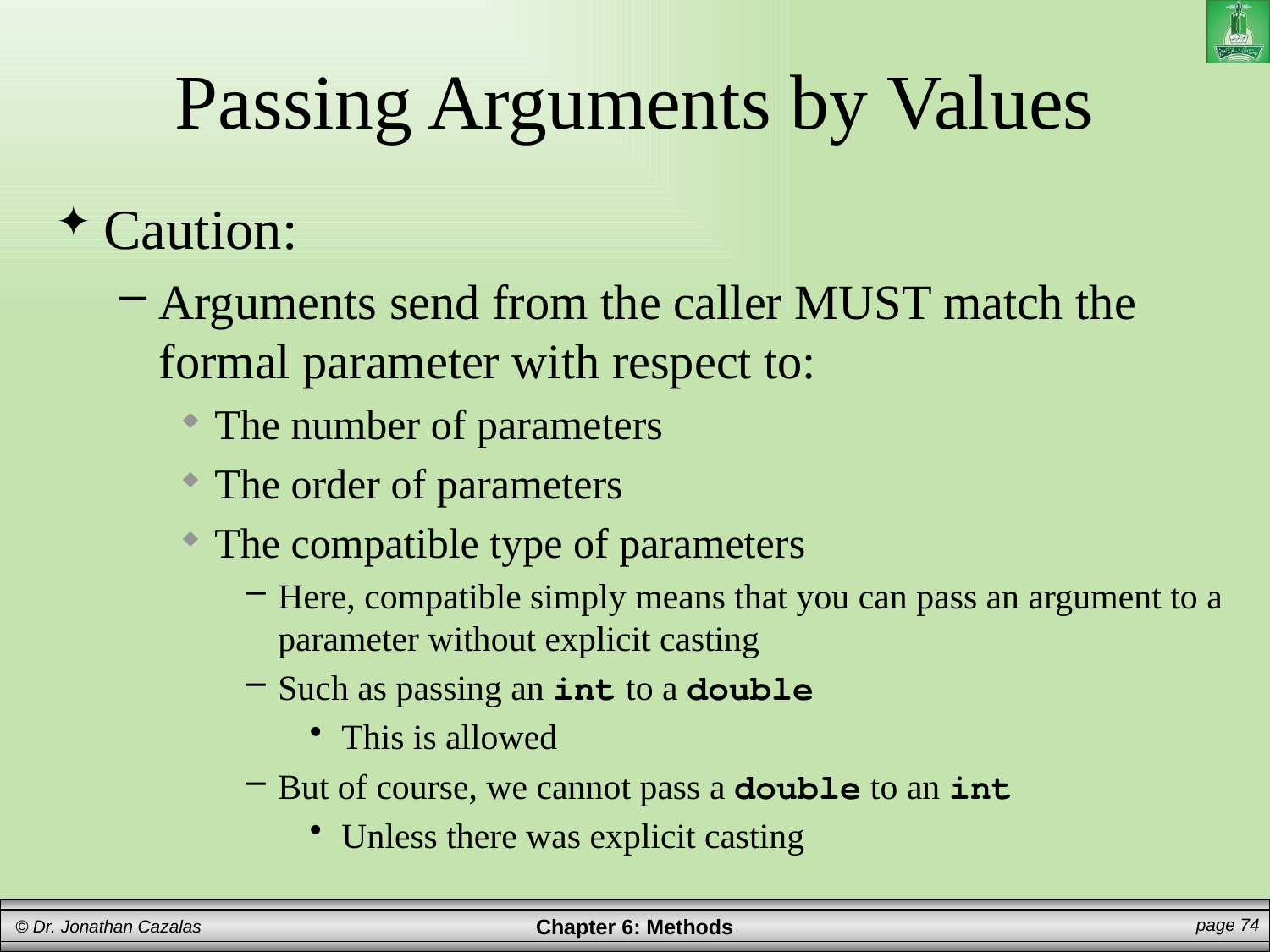

# Passing Arguments by Values
Caution:
Arguments send from the caller MUST match the formal parameter with respect to:
The number of parameters
The order of parameters
The compatible type of parameters
Here, compatible simply means that you can pass an argument to a parameter without explicit casting
Such as passing an int to a double
This is allowed
But of course, we cannot pass a double to an int
Unless there was explicit casting